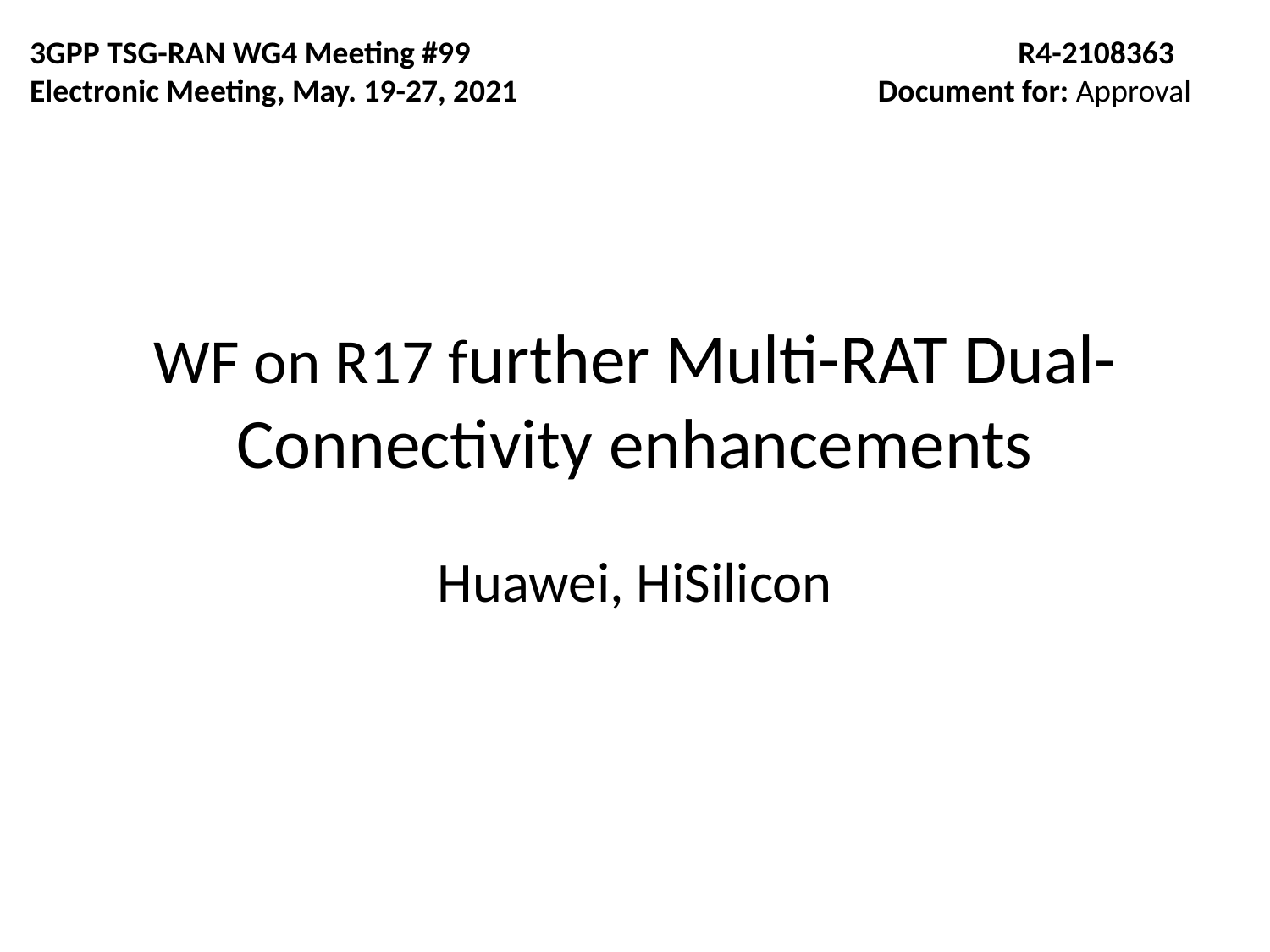

3GPP TSG-RAN WG4 Meeting #99
Electronic Meeting, May. 19-27, 2021

R4-2108363
       Document for: Approval
# WF on R17 further Multi-RAT Dual-Connectivity enhancements
Huawei, HiSilicon